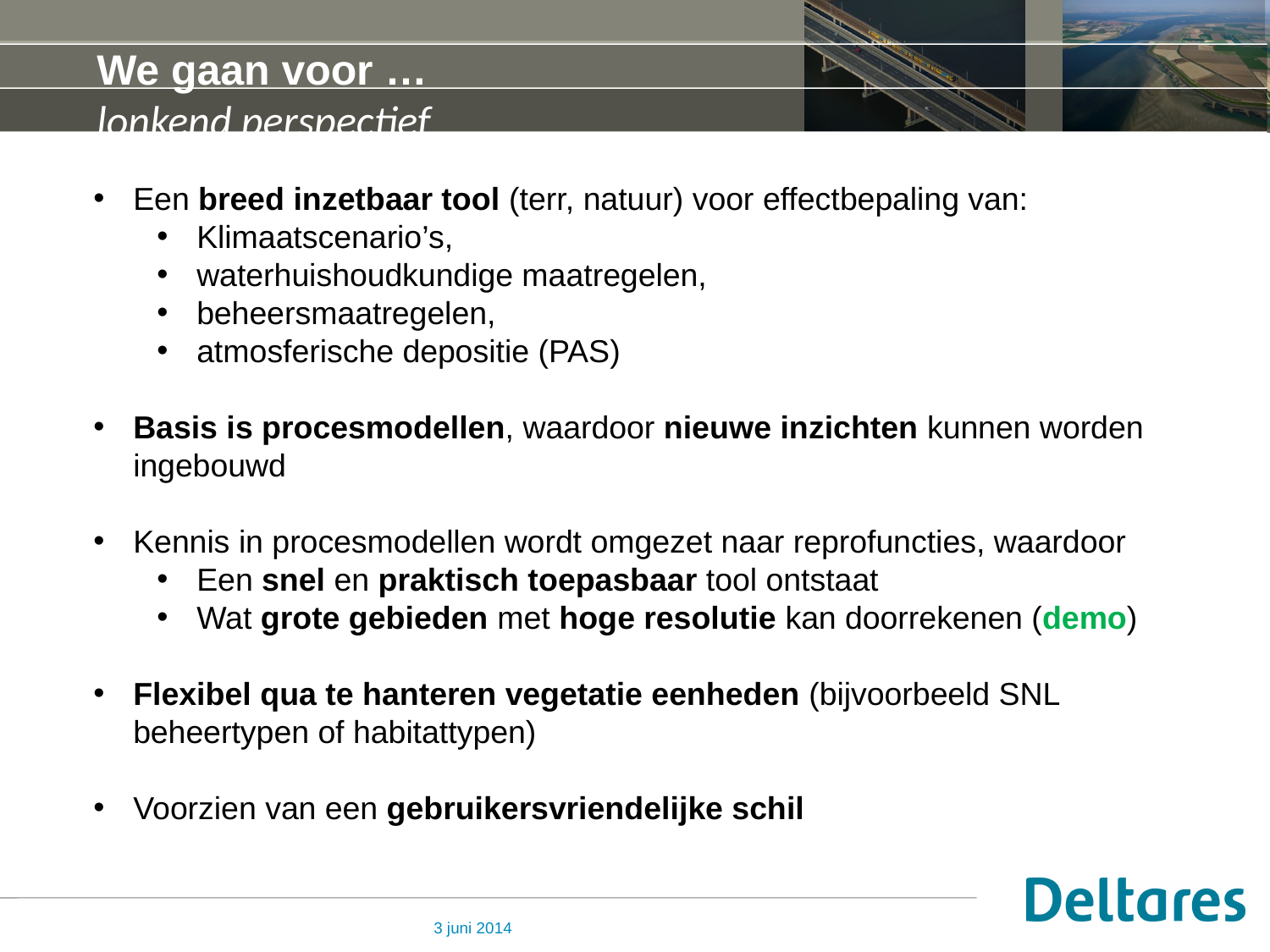

# We gaan voor … lonkend perspectief
Een breed inzetbaar tool (terr, natuur) voor effectbepaling van:
Klimaatscenario’s,
waterhuishoudkundige maatregelen,
beheersmaatregelen,
atmosferische depositie (PAS)

Basis is procesmodellen, waardoor nieuwe inzichten kunnen worden ingebouwd

Kennis in procesmodellen wordt omgezet naar reprofuncties, waardoor
Een snel en praktisch toepasbaar tool ontstaat
Wat grote gebieden met hoge resolutie kan doorrekenen (demo)

Flexibel qua te hanteren vegetatie eenheden (bijvoorbeeld SNL beheertypen of habitattypen)

Voorzien van een gebruikersvriendelijke schil
3 juni 2014